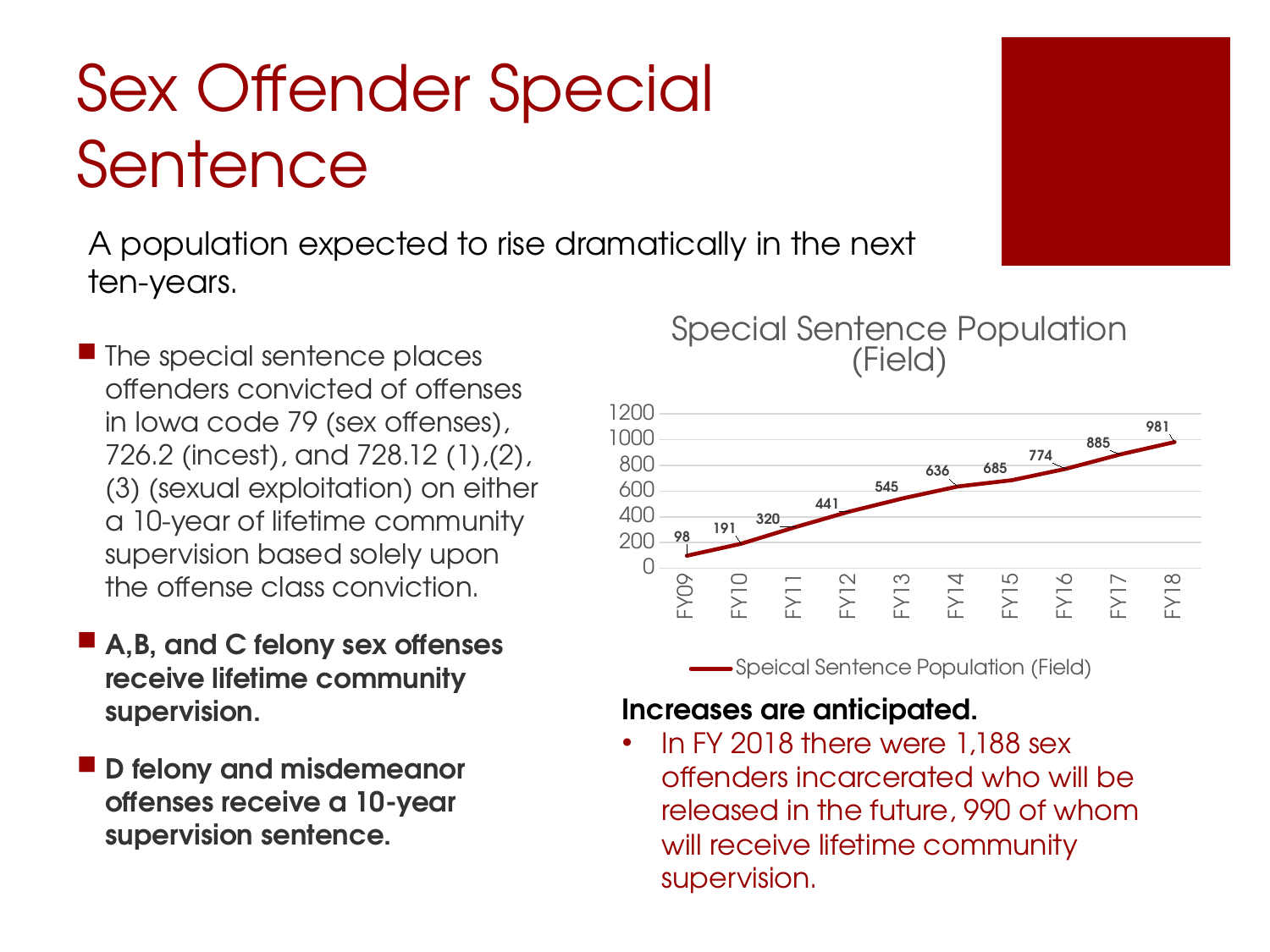

# Sex Offender Special Sentence
A population expected to rise dramatically in the next ten-years.

### Chart: Special Sentence Population (Field)

| Category | Speical Sentence Population (Field) |
|---|---|
| FY09 | 98.0 |
| FY10 | 191.0 |
| FY11 | 320.0 |
| FY12 | 441.0 |
| FY13 | 545.0 |
| FY14 | 636.0 |
| FY15 | 685.0 |
| FY16 | 774.0 |
| FY17 | 885.0 |
| FY18 | 981.0 |
The special sentence places offenders convicted of offenses in Iowa code 79 (sex offenses), 726.2 (incest), and 728.12 (1),(2),(3) (sexual exploitation) on either a 10-year of lifetime community supervision based solely upon the offense class conviction.
A,B, and C felony sex offenses receive lifetime community supervision.
D felony and misdemeanor offenses receive a 10-year supervision sentence.
Increases are anticipated.
In FY 2018 there were 1,188 sex offenders incarcerated who will be released in the future, 990 of whom will receive lifetime community supervision.